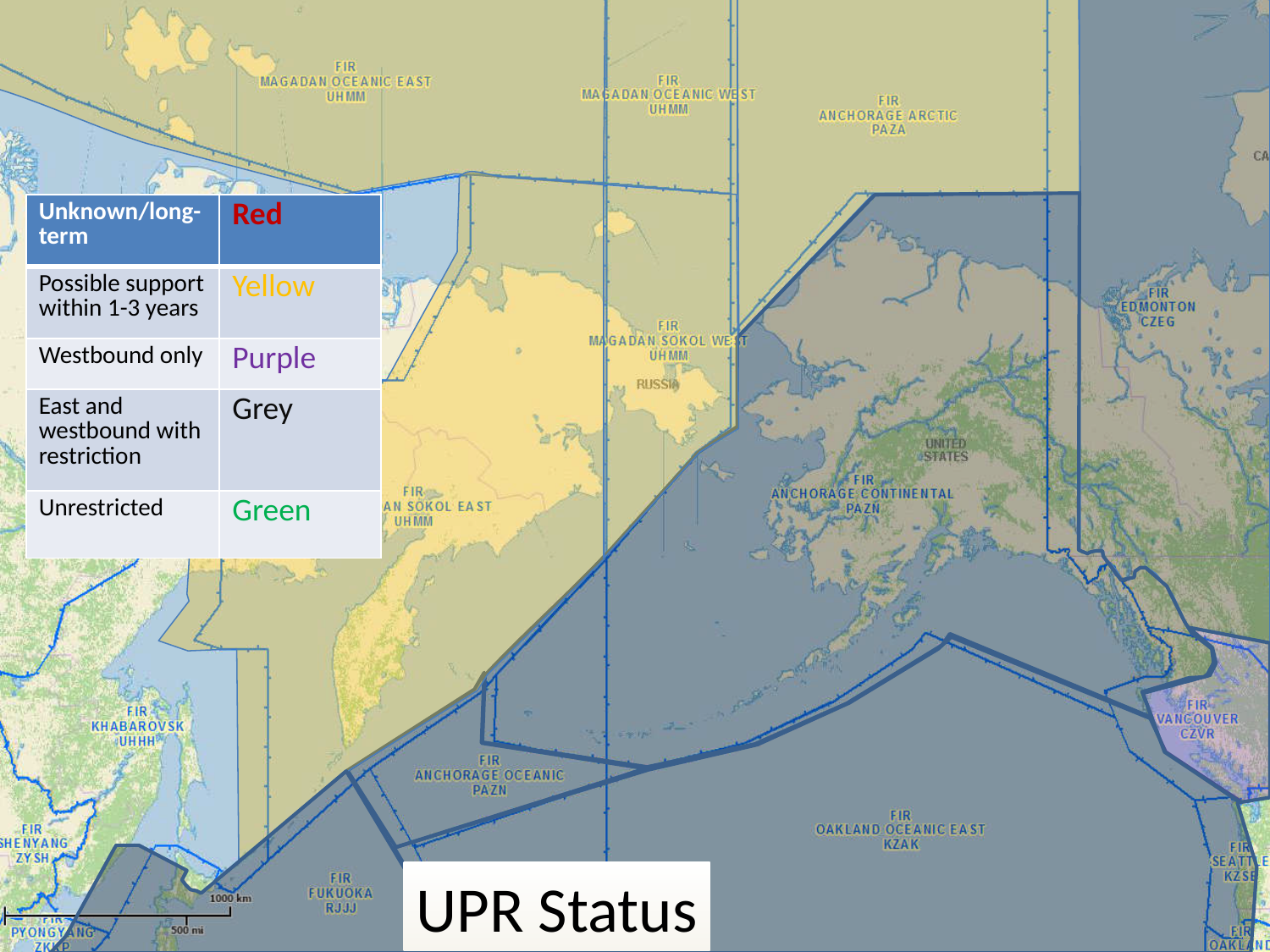

| Unknown/long-term | Red |
| --- | --- |
| Possible support within 1-3 years | Yellow |
| Westbound only | Purple |
| East and westbound with restriction | Grey |
| Unrestricted | Green |

UPR Status